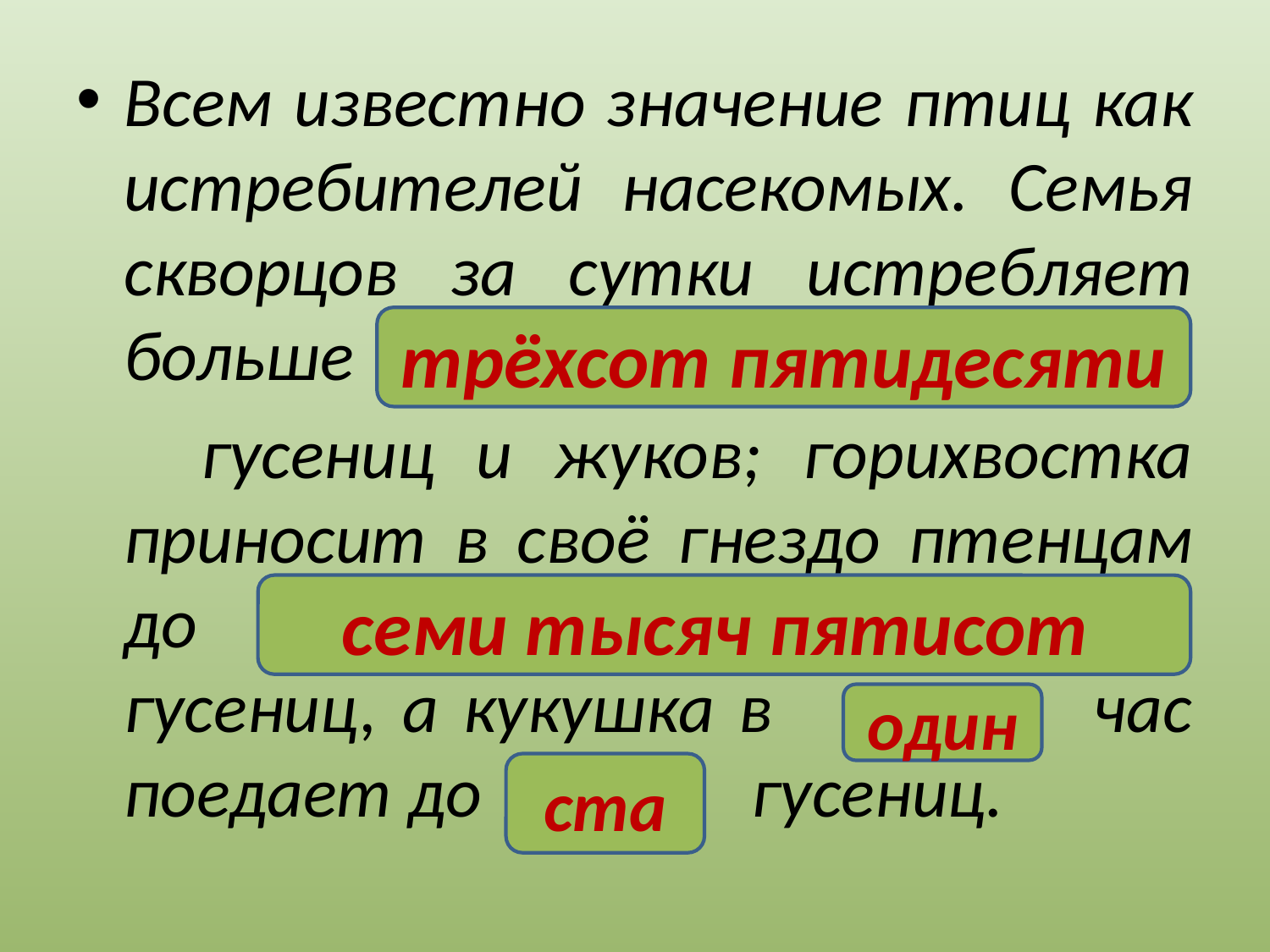

Всем известно значение птиц как истребителей насекомых. Семья скворцов за сутки истребляет больше
   гусениц и жуков; горихвостка приносит в своё гнездо птенцам до                                                        гусениц, а кукушка в             час поедает до                 гусениц.

трёхсот пятидесяти
семи тысяч пятисот
один
ста